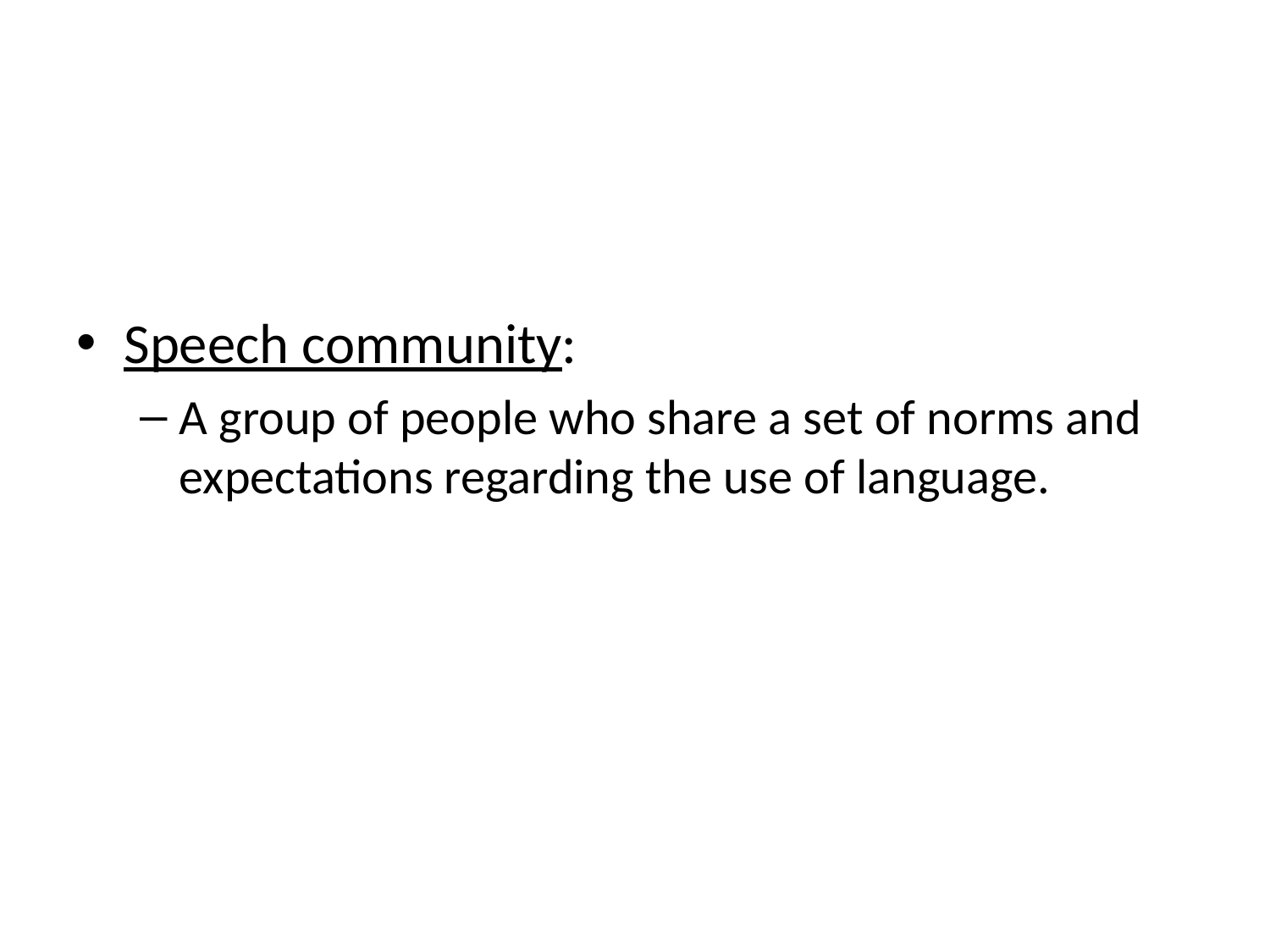

#

Speech community:
A group of people who share a set of norms and expectations regarding the use of language.